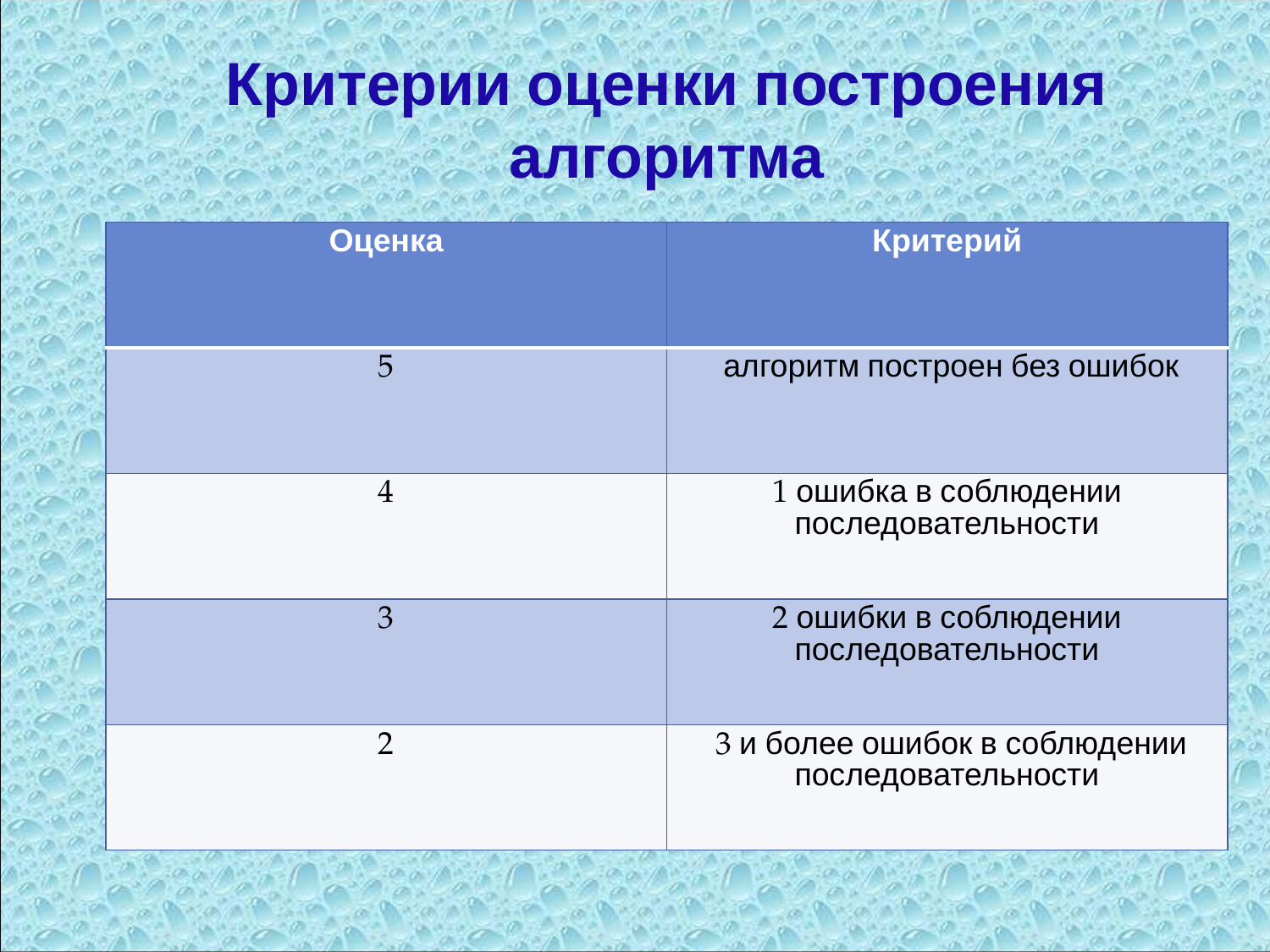

# Критерии оценки построения алгоритма
| Оценка | Критерий |
| --- | --- |
| 5 | алгоритм построен без ошибок |
| 4 | 1 ошибка в соблюдении последовательности |
| 3 | 2 ошибки в соблюдении последовательности |
| 2 | 3 и более ошибок в соблюдении последовательности |